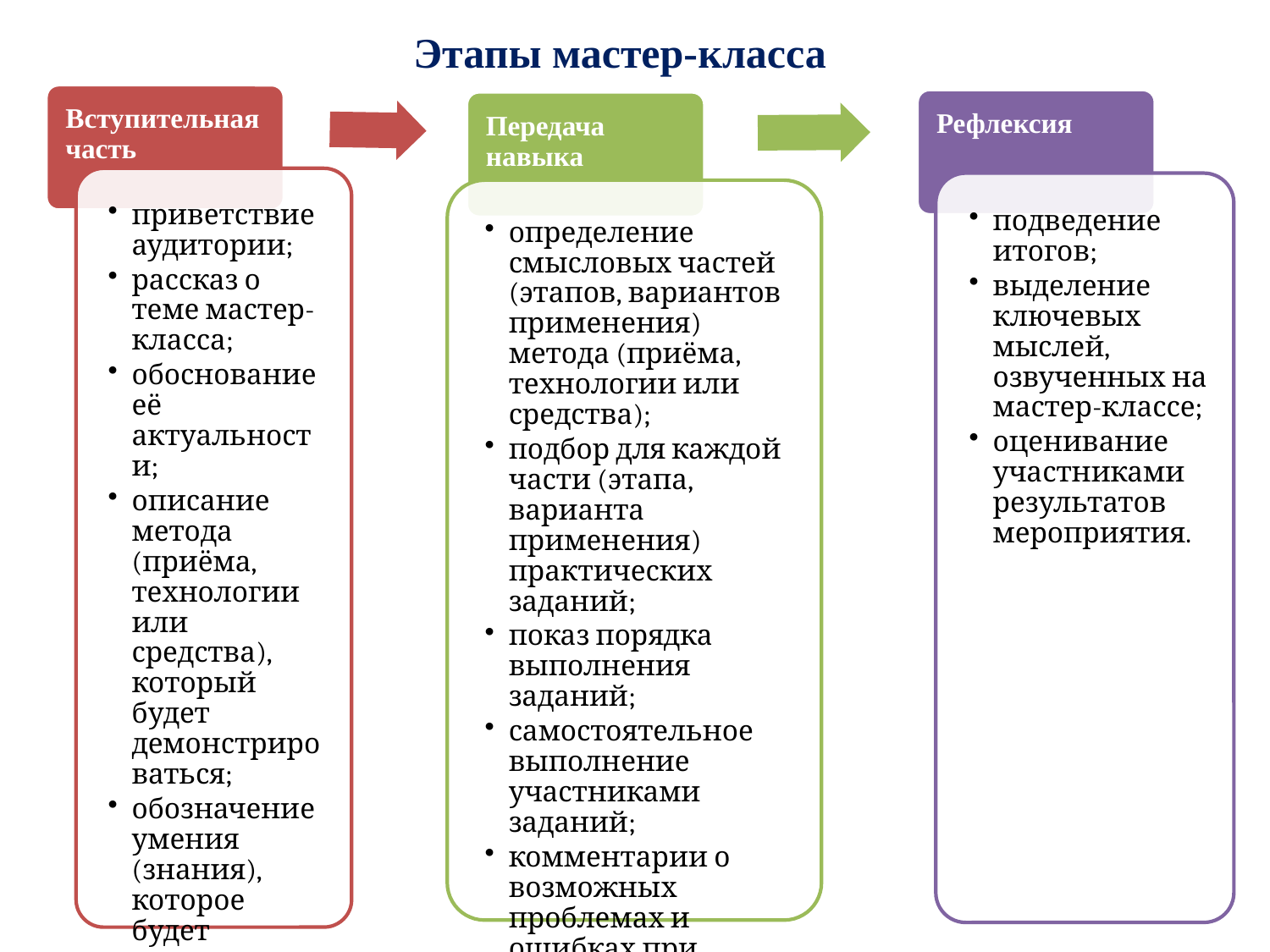

Этапы мастер-класса
Вступительная часть
приветствие аудитории;
рассказ о теме мастер-класса;
обоснование её актуальности;
описание метода (приёма, технологии или средства), который будет демонстрироваться;
обозначение умения (знания), которое будет освоено участниками.

Передача навыка
определение смысловых частей (этапов, вариантов применения) метода (приёма, технологии или средства);
подбор для каждой части (этапа, варианта применения) практических заданий;
показ порядка выполнения заданий;
самостоятельное выполнение участниками заданий;
комментарии о возможных  проблемах и ошибках при применении метода (приёма, технологии или средства).

Рефлексия
подведение итогов;
выделение ключевых мыслей, озвученных на мастер-классе;
оценивание участниками результатов мероприятия.